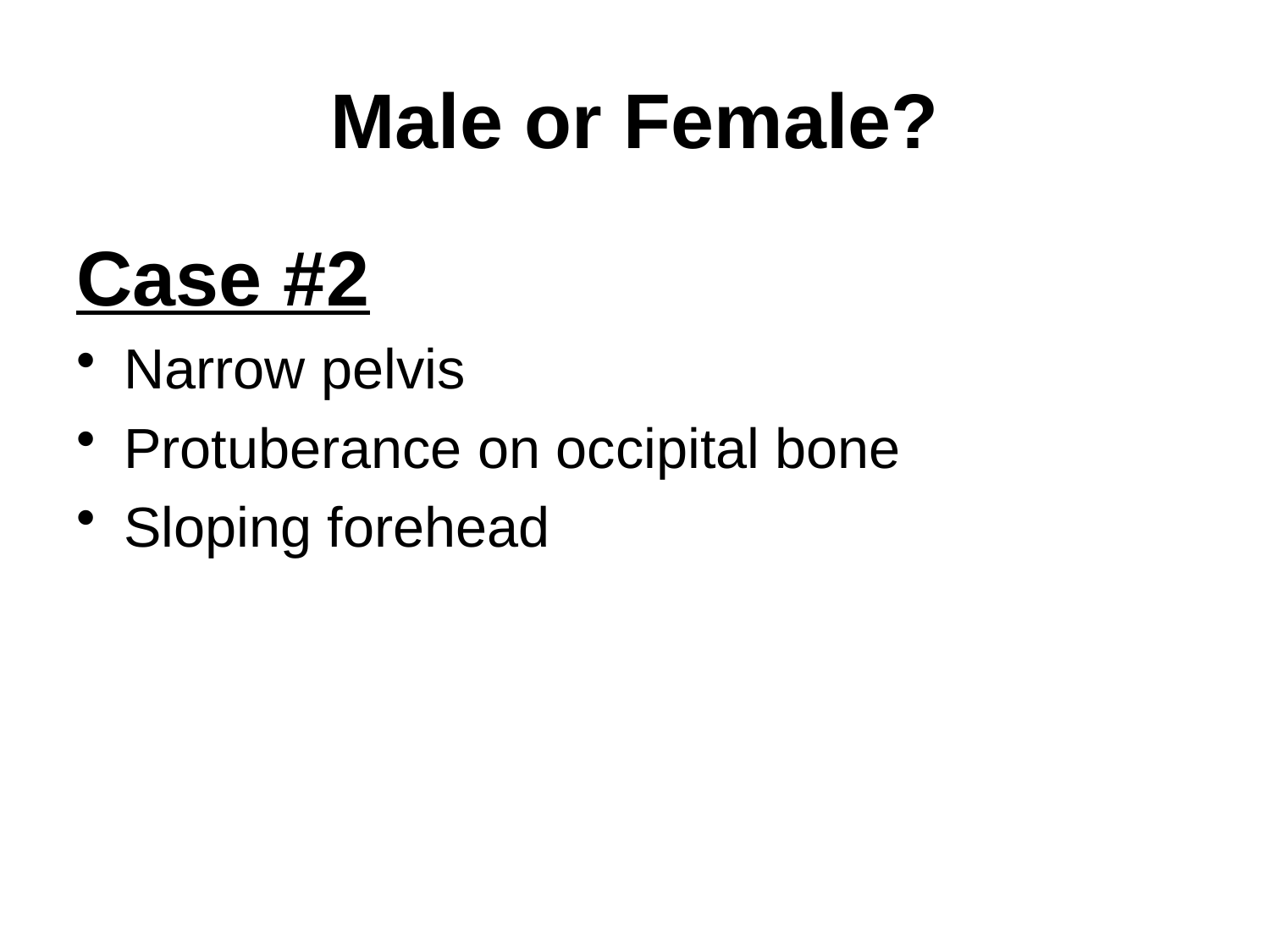

# Male or Female?
Case #2
Narrow pelvis
Protuberance on occipital bone
Sloping forehead